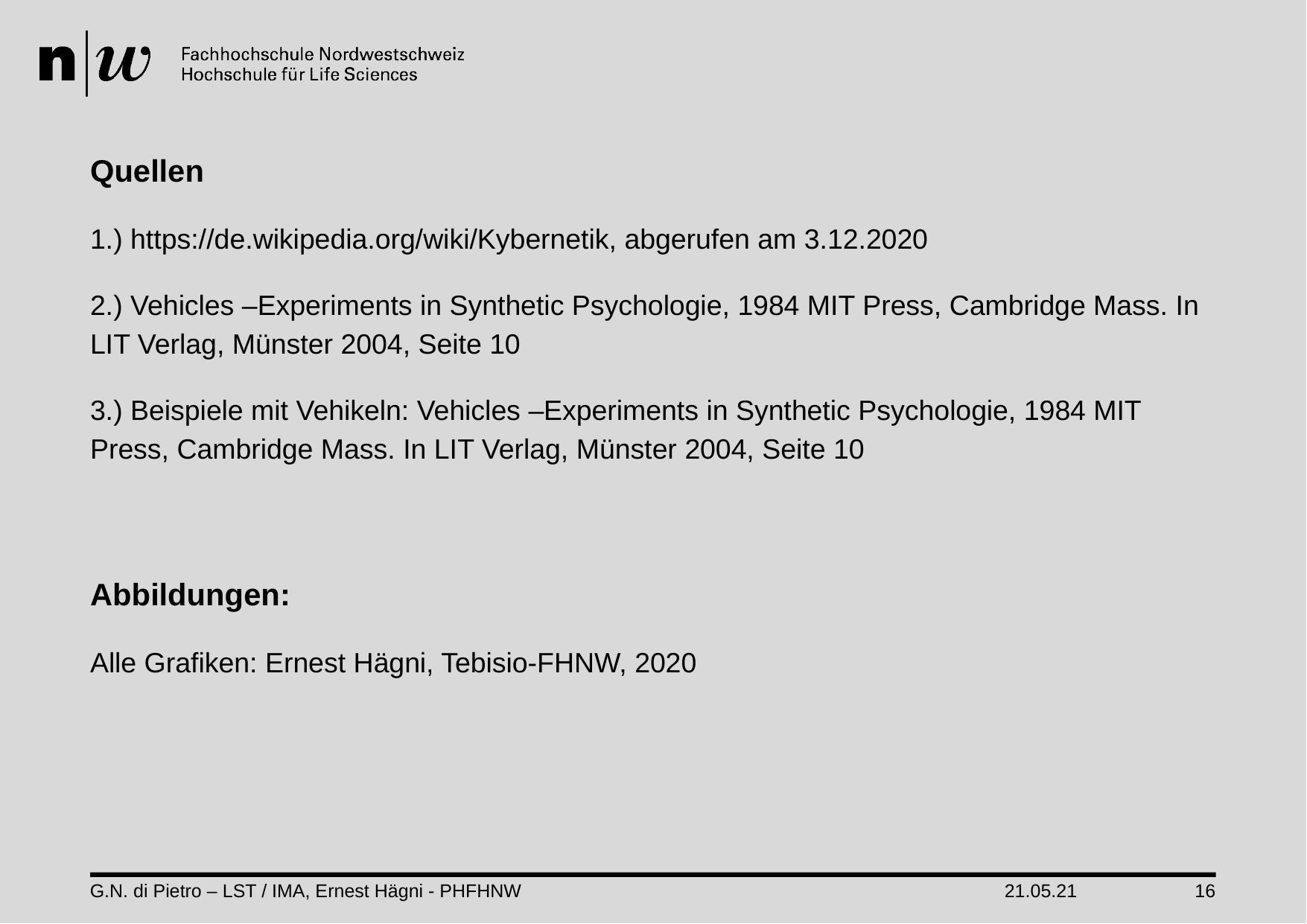

Quellen
1.) https://de.wikipedia.org/wiki/Kybernetik, abgerufen am 3.12.2020
2.) Vehicles –Experiments in Synthetic Psychologie, 1984 MIT Press, Cambridge Mass. In LIT Verlag, Münster 2004, Seite 10
3.) Beispiele mit Vehikeln: Vehicles –Experiments in Synthetic Psychologie, 1984 MIT Press, Cambridge Mass. In LIT Verlag, Münster 2004, Seite 10

Abbildungen:
Alle Grafiken: Ernest Hägni, Tebisio-FHNW, 2020

G.N. di Pietro – LST / IMA, Ernest Hägni - PHFHNW
21.05.21
16